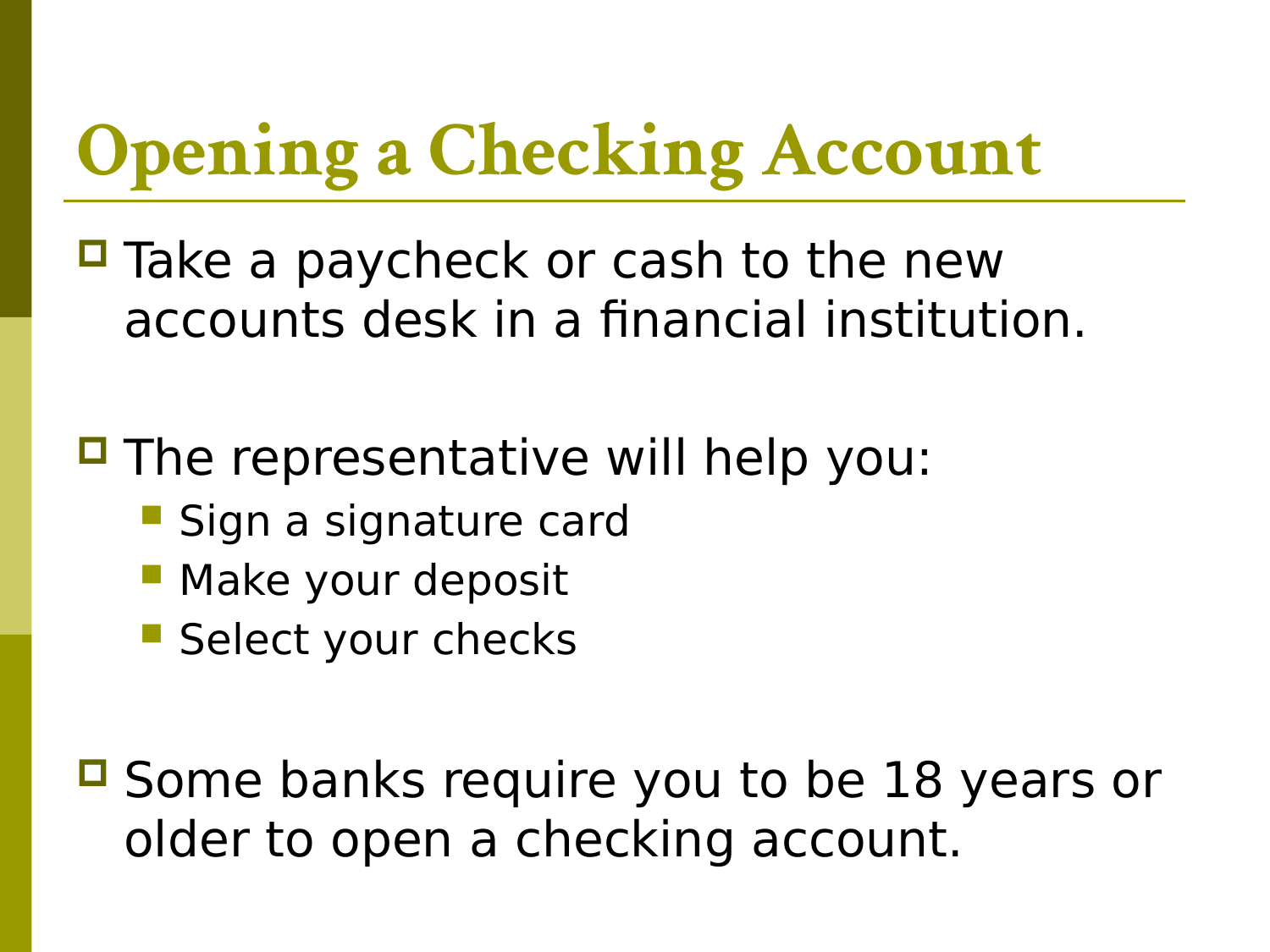

# Opening a Checking Account
Take a paycheck or cash to the new accounts desk in a financial institution.

The representative will help you:
Sign a signature card
Make your deposit
Select your checks

Some banks require you to be 18 years or older to open a checking account.